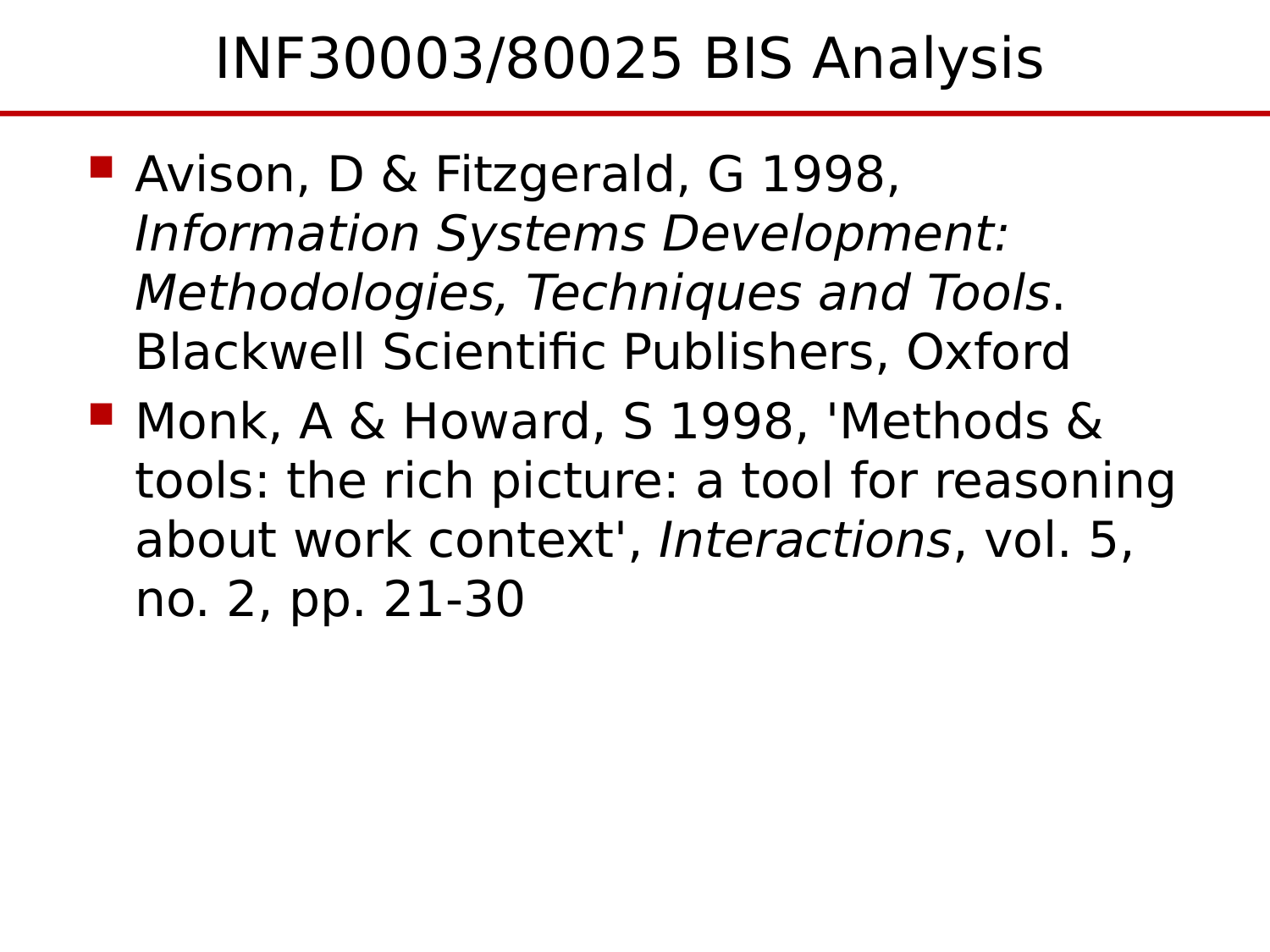

# INF30003/80025 BIS Analysis
Avison, D & Fitzgerald, G 1998, Information Systems Development: Methodologies, Techniques and Tools. Blackwell Scientific Publishers, Oxford
Monk, A & Howard, S 1998, 'Methods & tools: the rich picture: a tool for reasoning about work context', Interactions, vol. 5, no. 2, pp. 21-30